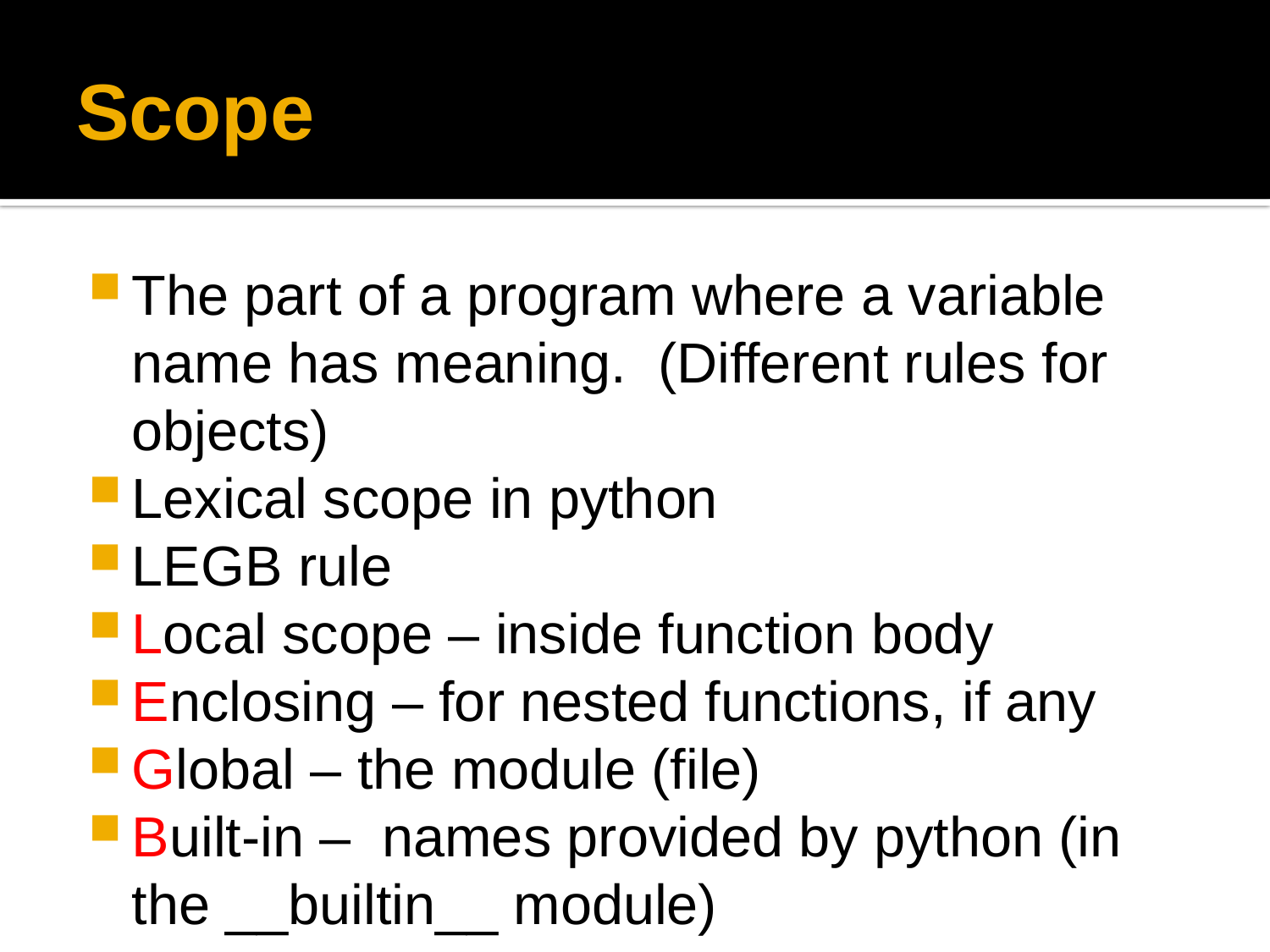

# Scope
The part of a program where a variable name has meaning.  (Different rules for objects)
Lexical scope in python
LEGB rule
Local scope – inside function body
Enclosing – for nested functions, if any
Global – the module (file)
Built-in –  names provided by python (in the __builtin__ module)